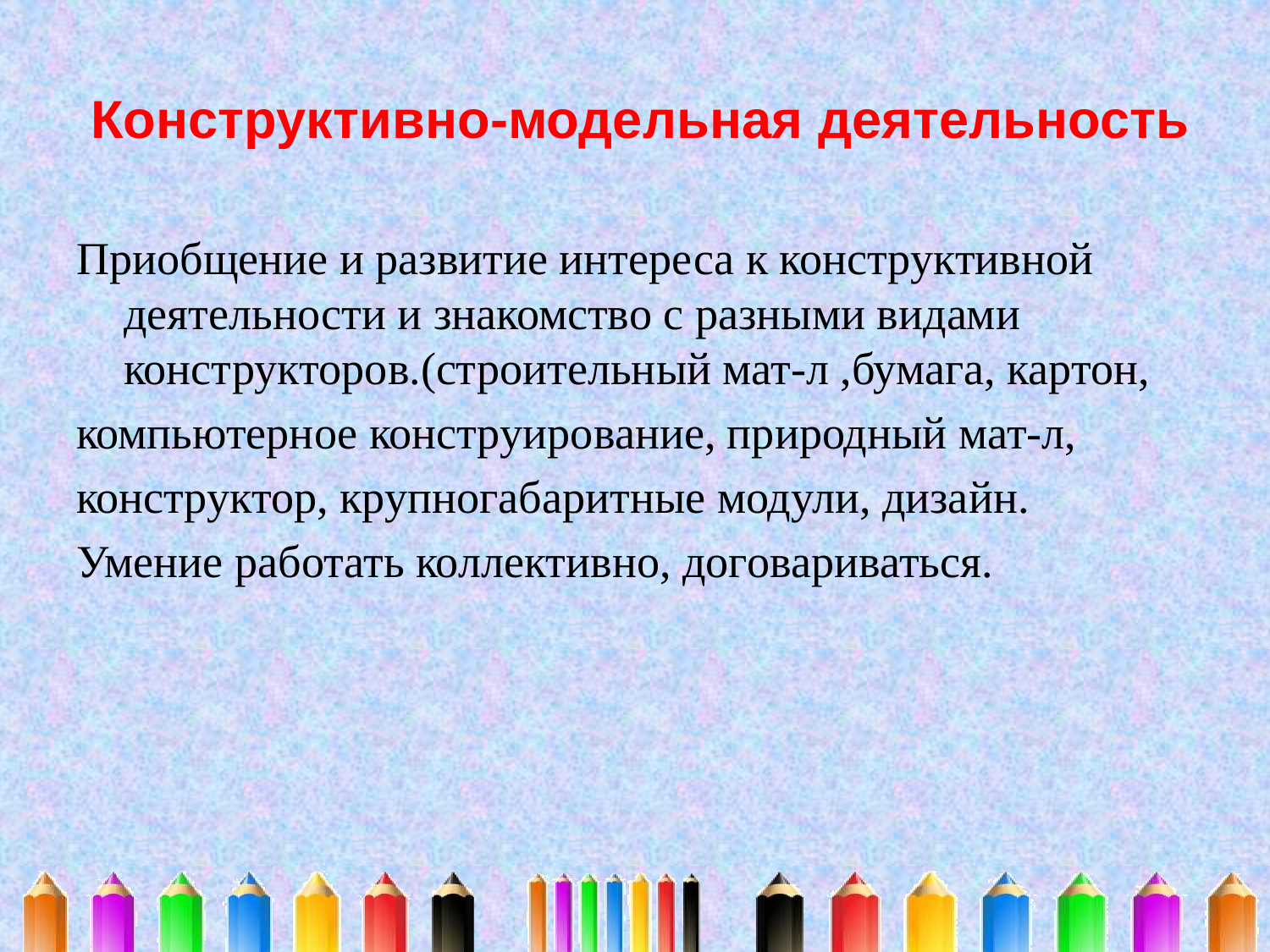

# Конструктивно-модельная деятельность
Приобщение и развитие интереса к конструктивной деятельности и знакомство с разными видами конструкторов.(строительный мат-л ,бумага, картон,
компьютерное конструирование, природный мат-л,
конструктор, крупногабаритные модули, дизайн.
Умение работать коллективно, договариваться.